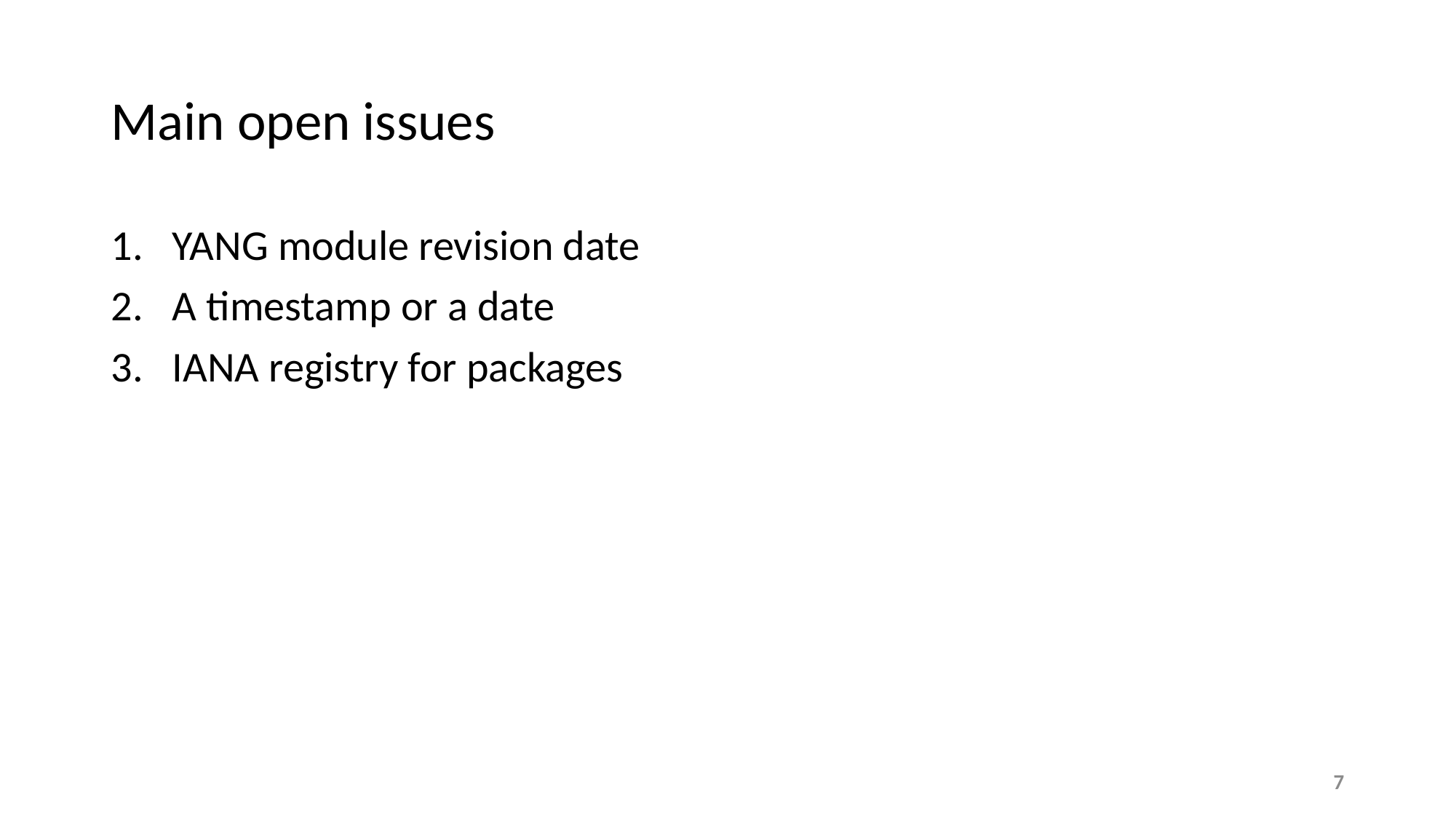

# Main open issues
YANG module revision date
A timestamp or a date
IANA registry for packages

7